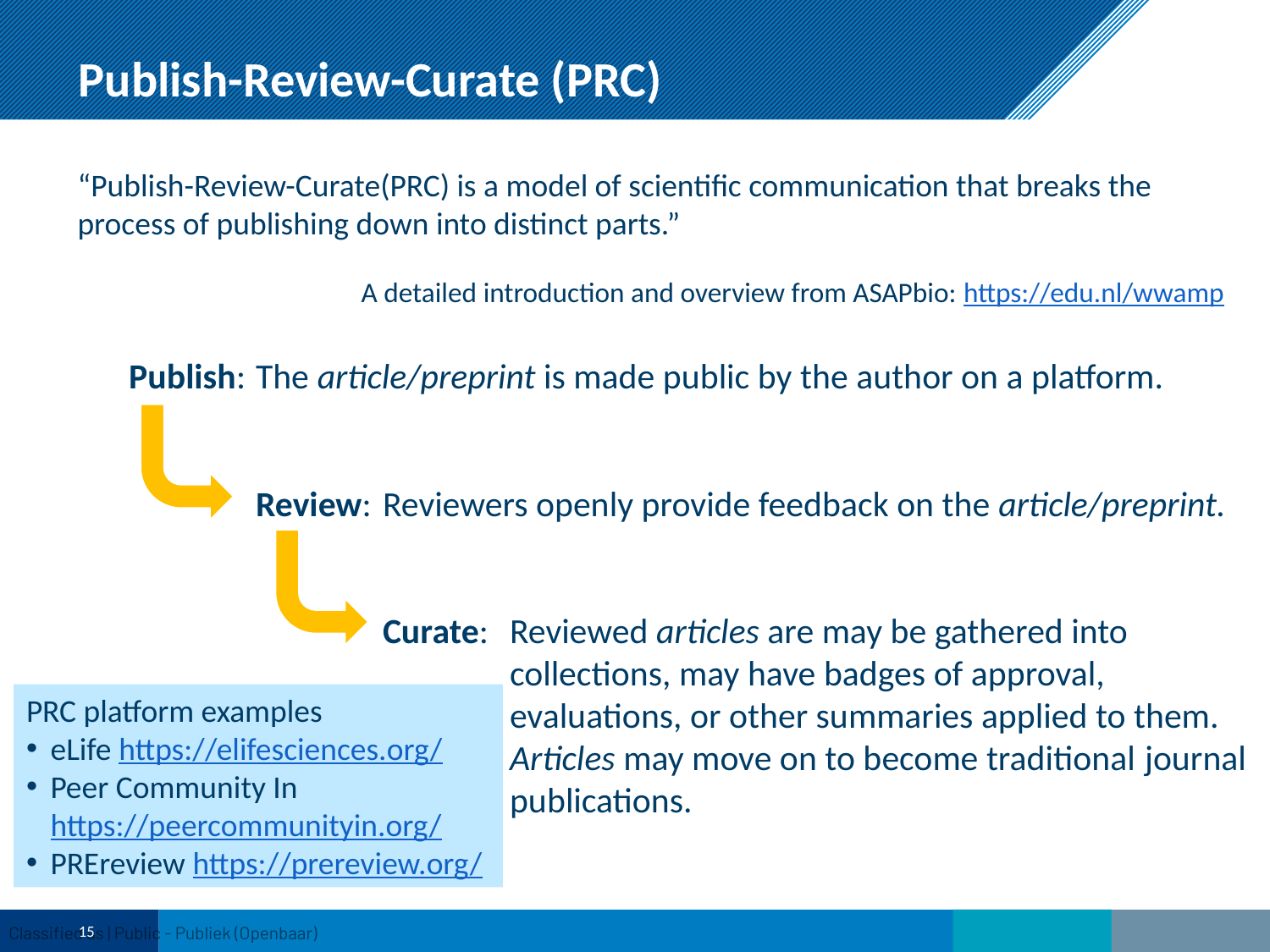

# Publish-Review-Curate (PRC)
“Publish-Review-Curate(PRC) is a model of scientific communication that breaks the process of publishing down into distinct parts.”

A detailed introduction and overview from ASAPbio: https://edu.nl/wwamp
Publish:	The article/preprint is made public by the author on a platform.

	Review:	Reviewers openly provide feedback on the article/preprint.

		Curate:	Reviewed articles are may be gathered into 				collections, may have badges of approval, 				evaluations, or other summaries applied to them. 			Articles may move on to become traditional 	journal 			publications.

PRC platform examples
eLife https://elifesciences.org/
Peer Community In https://peercommunityin.org/
PREreview https://prereview.org/
15